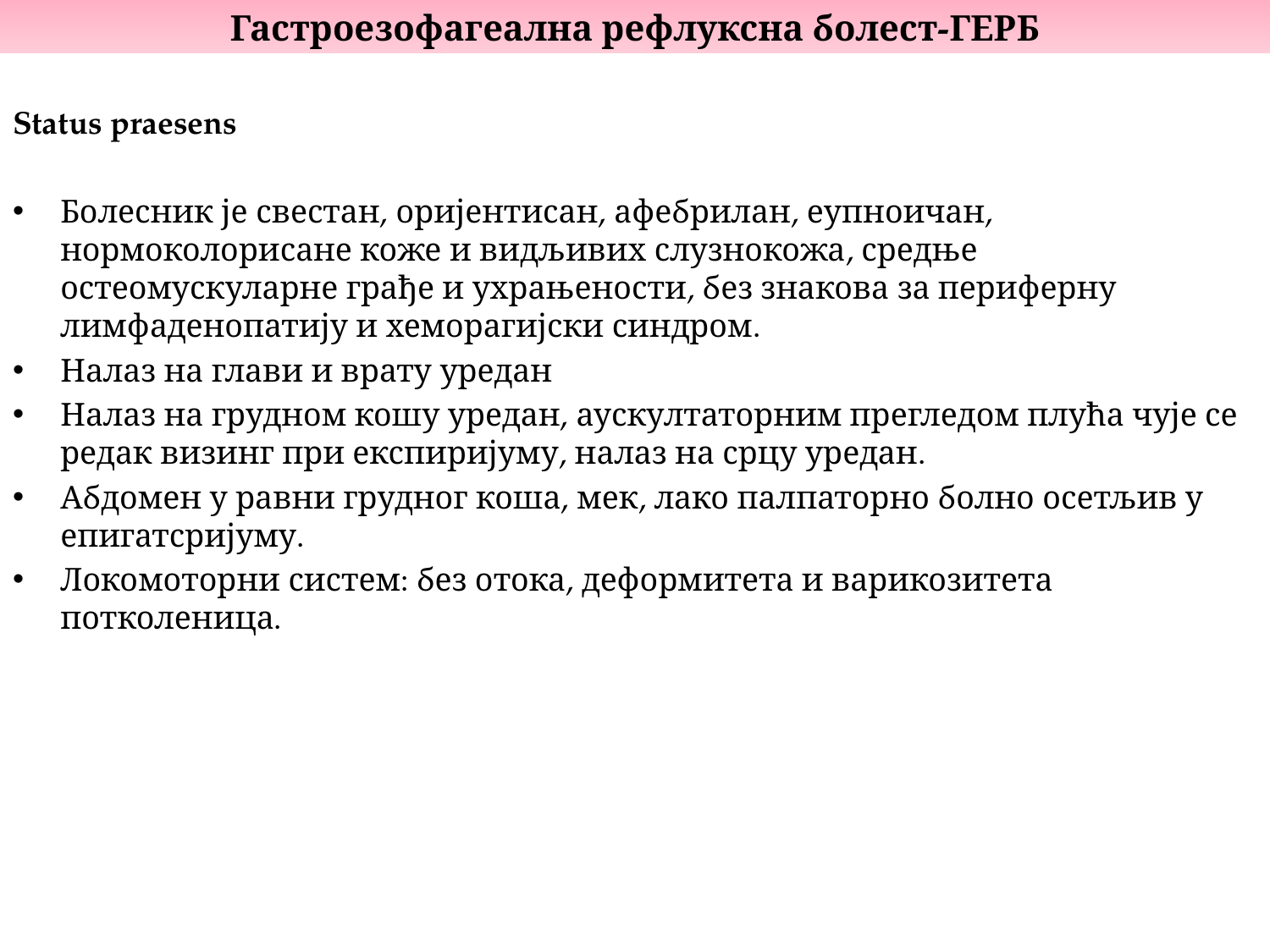

Гастроезофагеална рефлуксна болест-ГЕРБ
Status praesens

Болесник је свестан, оријентисан, афебрилан, еупноичан, нормоколорисане коже и видљивих слузнокожа, средње остеомускуларне грађе и ухрањености, без знакова за периферну лимфаденопатију и хеморагијски синдром.
Налаз на глави и врату уредан
Налаз на грудном кошу уредан, аускултаторним прегледом плућа чује се редак визинг при експиријуму, налаз на срцу уредан.
Абдомен у равни грудног коша, мек, лако палпаторно болно осетљив у епигатсријуму.
Локомоторни систем: без отока, деформитета и варикозитета потколеница.